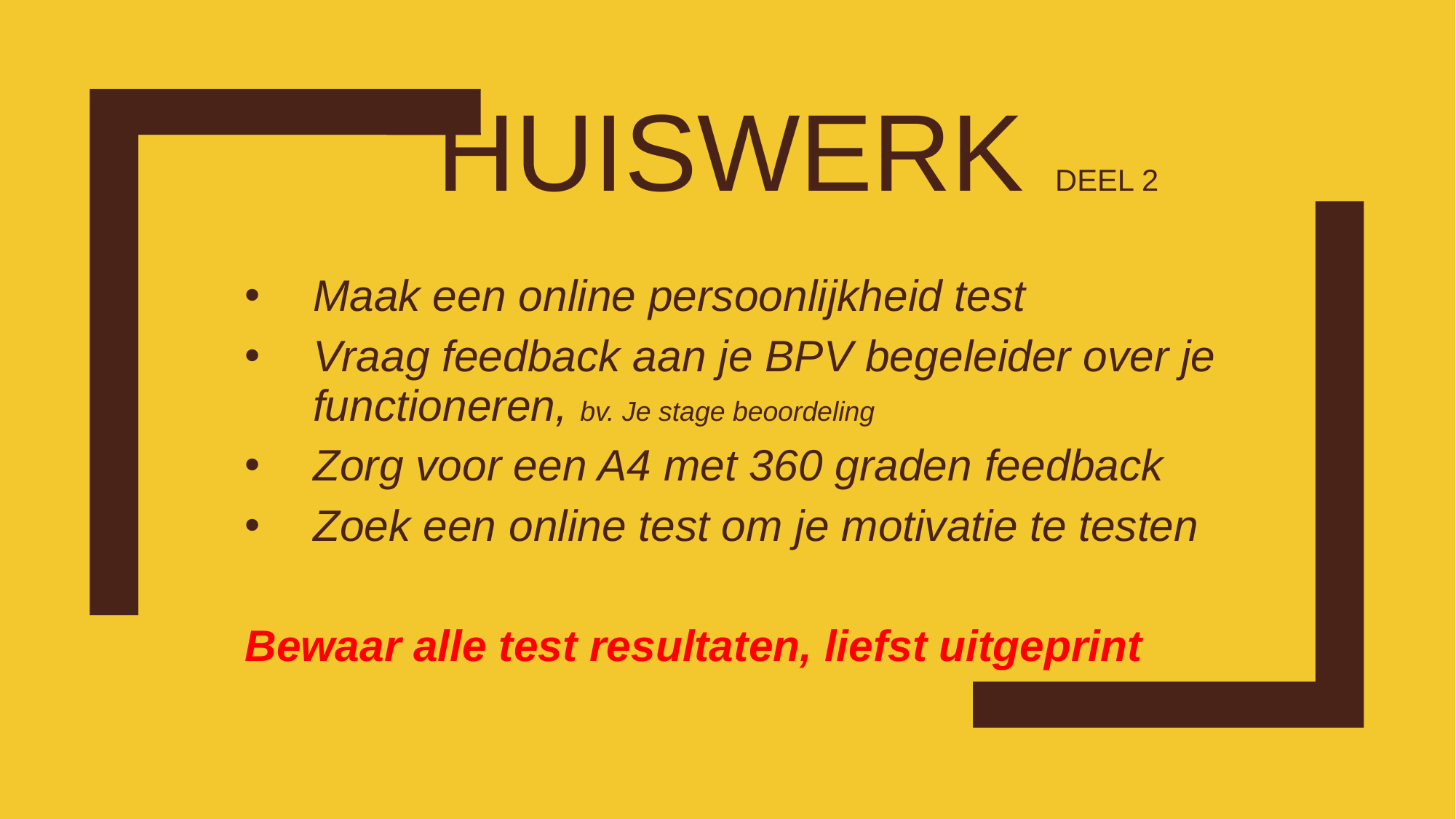

# Huiswerk deel 2

Maak een online persoonlijkheid test
Vraag feedback aan je BPV begeleider over je functioneren, bv. Je stage beoordeling
Zorg voor een A4 met 360 graden feedback
Zoek een online test om je motivatie te testen

Bewaar alle test resultaten, liefst uitgeprint